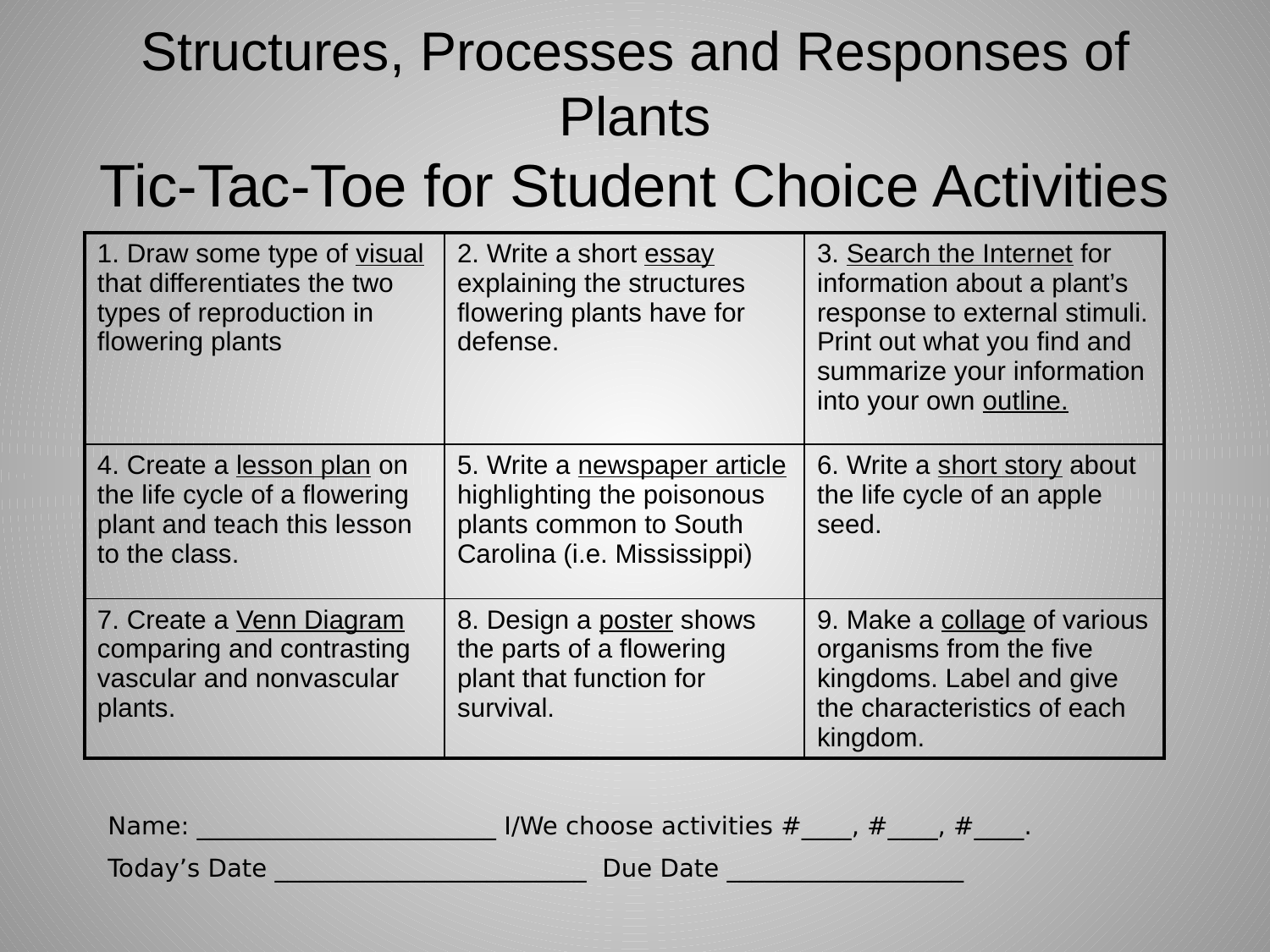

Structures, Processes and Responses of Plants
Tic-Tac-Toe for Student Choice Activities
| 1. Draw some type of visual that differentiates the two types of reproduction in flowering plants | 2. Write a short essay explaining the structures flowering plants have for defense. | 3. Search the Internet for information about a plant’s response to external stimuli. Print out what you find and summarize your information into your own outline. |
| --- | --- | --- |
| 4. Create a lesson plan on the life cycle of a flowering plant and teach this lesson to the class. | 5. Write a newspaper article highlighting the poisonous plants common to South Carolina (i.e. Mississippi) | 6. Write a short story about the life cycle of an apple seed. |
| 7. Create a Venn Diagram comparing and contrasting vascular and nonvascular plants. | 8. Design a poster shows the parts of a flowering plant that function for survival. | 9. Make a collage of various organisms from the five kingdoms. Label and give the characteristics of each kingdom. |
Name: ________________________ I/We choose activities #____, #____, #____.
Today’s Date _________________________  Due Date ___________________